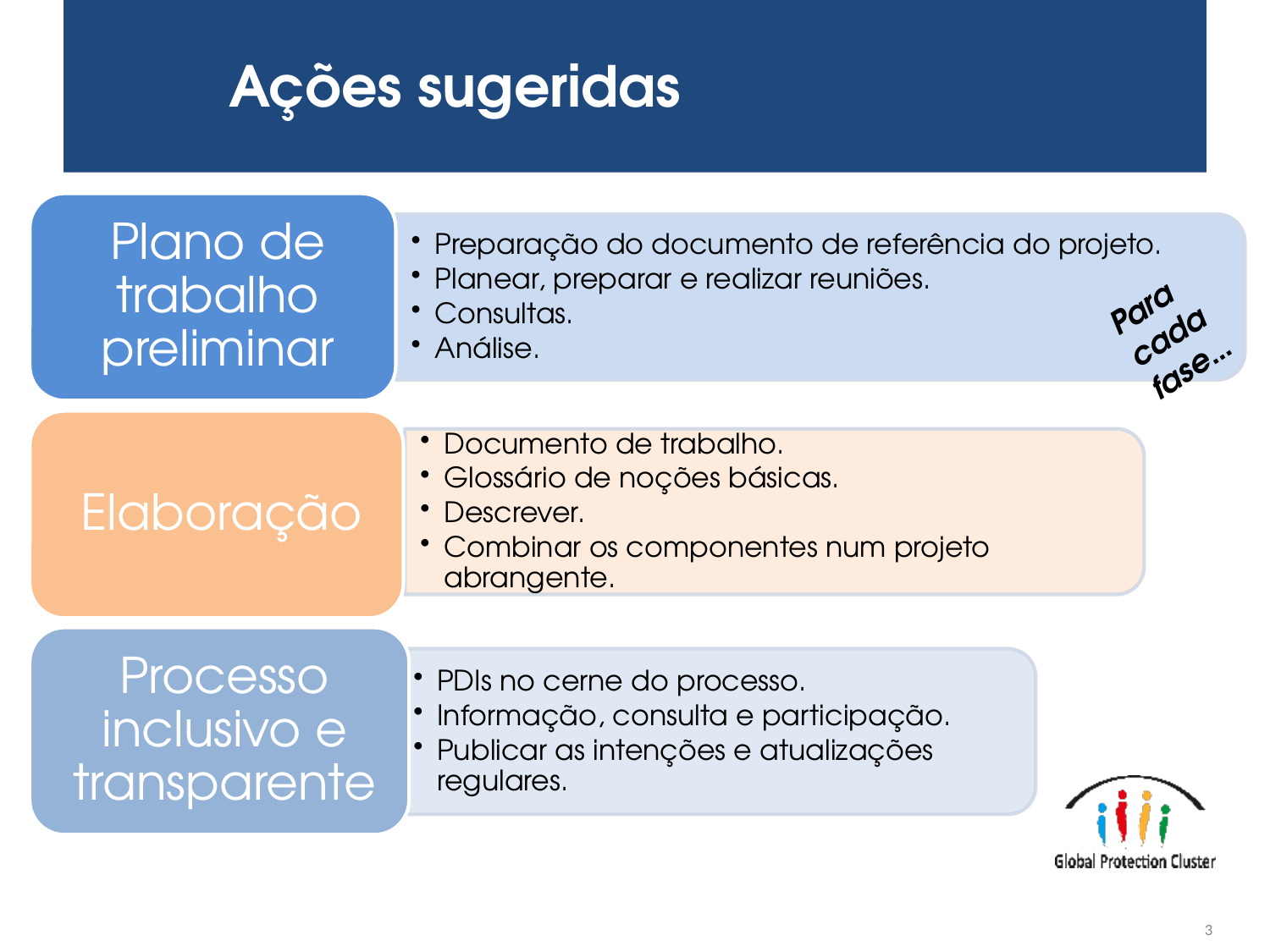

# Ações sugeridas
Preparação do documento de referência do projeto.
Planear, preparar e realizar reuniões.
Consultas.
Análise.
Plano de trabalho preliminar
Documento de trabalho.
Glossário de noções básicas.
Descrever.
Combinar os componentes num projeto abrangente.
Elaboração
PDIs no cerne do processo.
Informação, consulta e participação.
Publicar as intenções e atualizações regulares.
Processo inclusivo e transparente
Para cada fase…